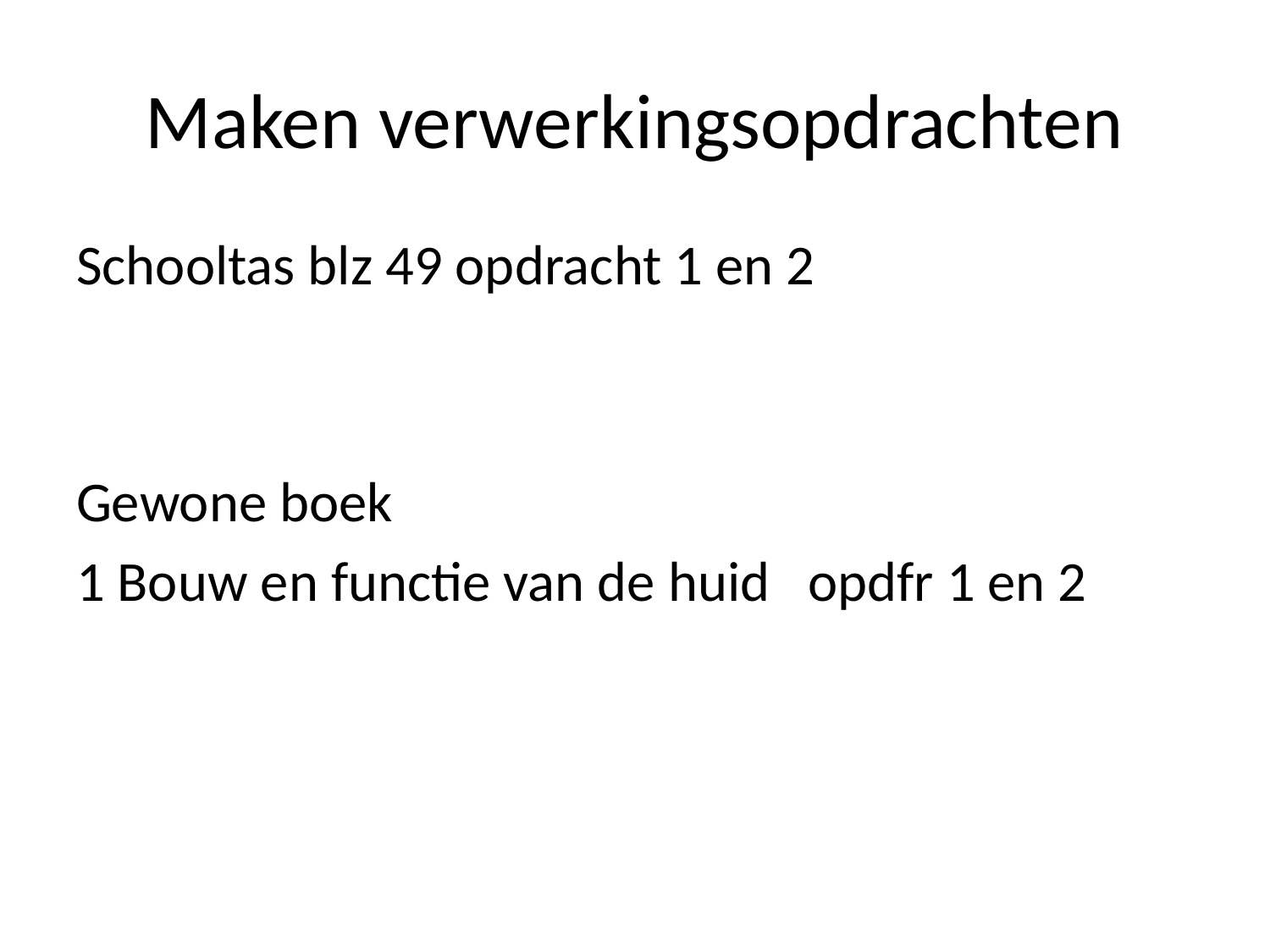

# Maken verwerkingsopdrachten
Schooltas blz 49 opdracht 1 en 2

Gewone boek
1 Bouw en functie van de huid   opdfr 1 en 2